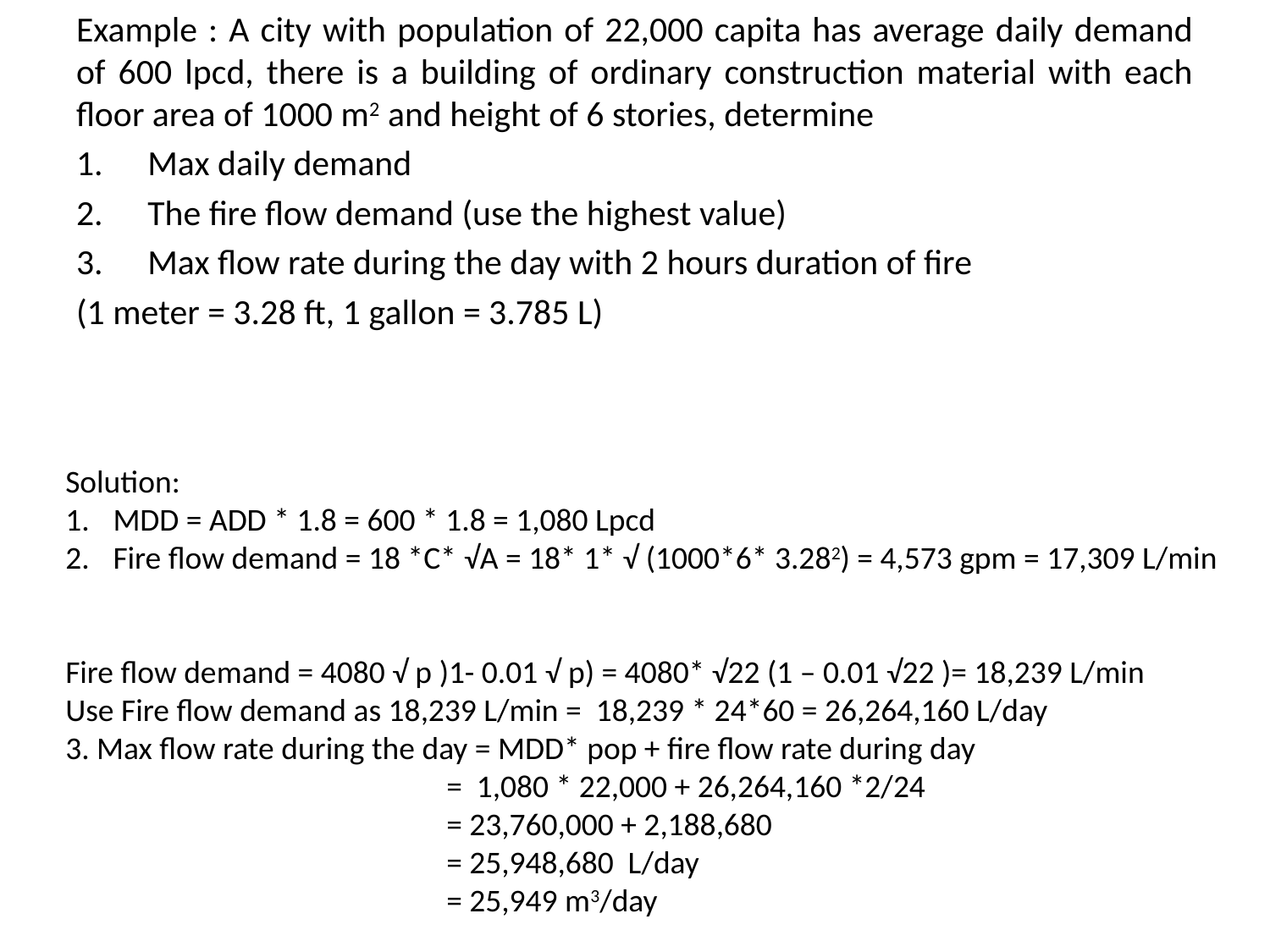

Example : A city with population of 22,000 capita has average daily demand of 600 lpcd, there is a building of ordinary construction material with each floor area of 1000 m2 and height of 6 stories, determine
Max daily demand
The fire flow demand (use the highest value)
Max flow rate during the day with 2 hours duration of fire
(1 meter = 3.28 ft, 1 gallon = 3.785 L)
Solution:
MDD = ADD * 1.8 = 600 * 1.8 = 1,080 Lpcd
Fire flow demand = 18 *C* √A = 18* 1* √ (1000*6* 3.282) = 4,573 gpm = 17,309 L/min

Fire flow demand = 4080 √ p )1- 0.01 √ p) = 4080* √22 (1 – 0.01 √22 )= 18,239 L/min
Use Fire flow demand as 18,239 L/min =  18,239 * 24*60 = 26,264,160 L/day
3. Max flow rate during the day = MDD* pop + fire flow rate during day
			=  1,080 * 22,000 + 26,264,160 *2/24
			= 23,760,000 + 2,188,680
			= 25,948,680  L/day
			= 25,949 m3/day